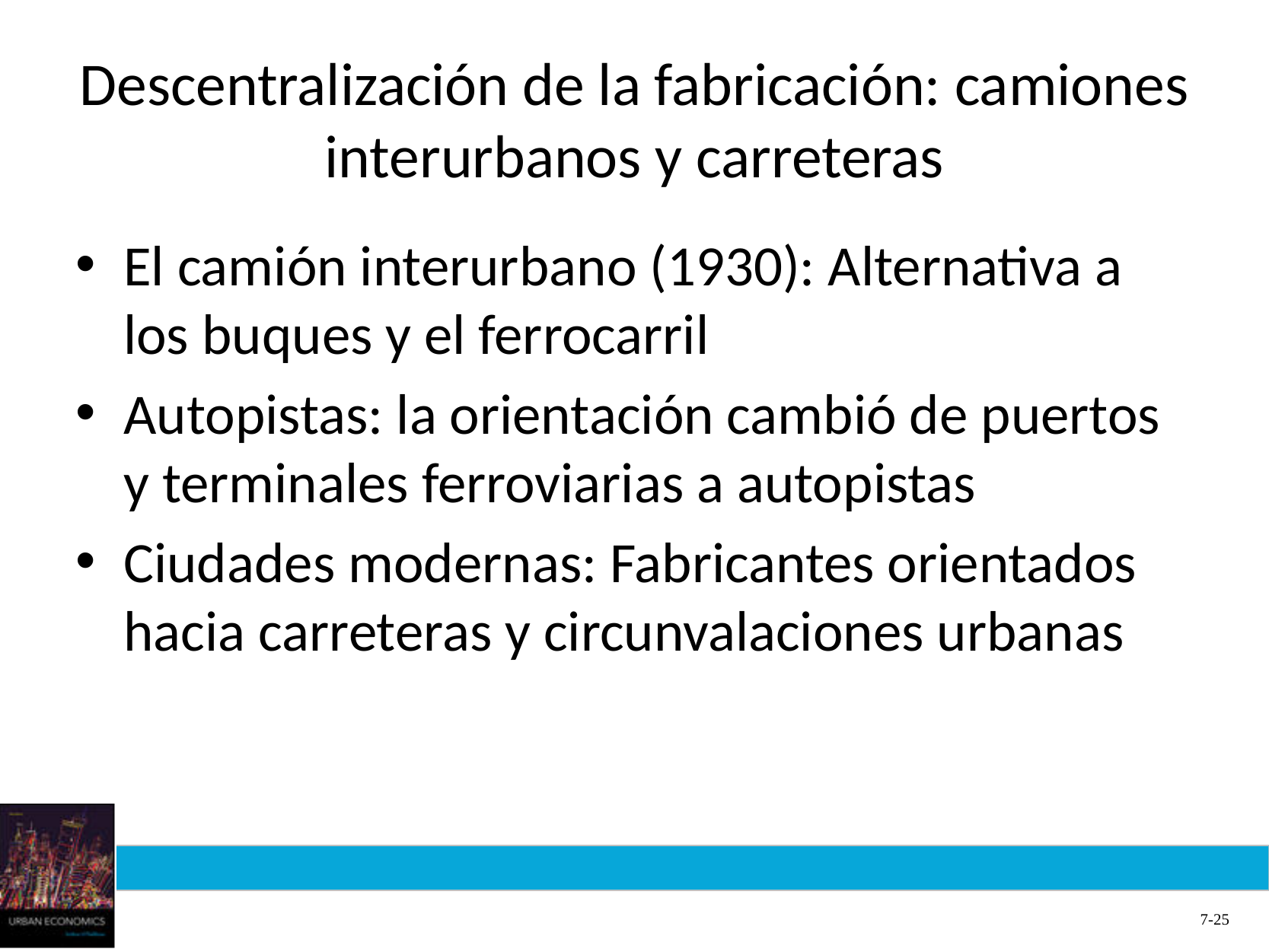

# Descentralización de la fabricación: camiones interurbanos y carreteras
El camión interurbano (1930): Alternativa a los buques y el ferrocarril
Autopistas: la orientación cambió de puertos y terminales ferroviarias a autopistas
Ciudades modernas: Fabricantes orientados hacia carreteras y circunvalaciones urbanas
7-25